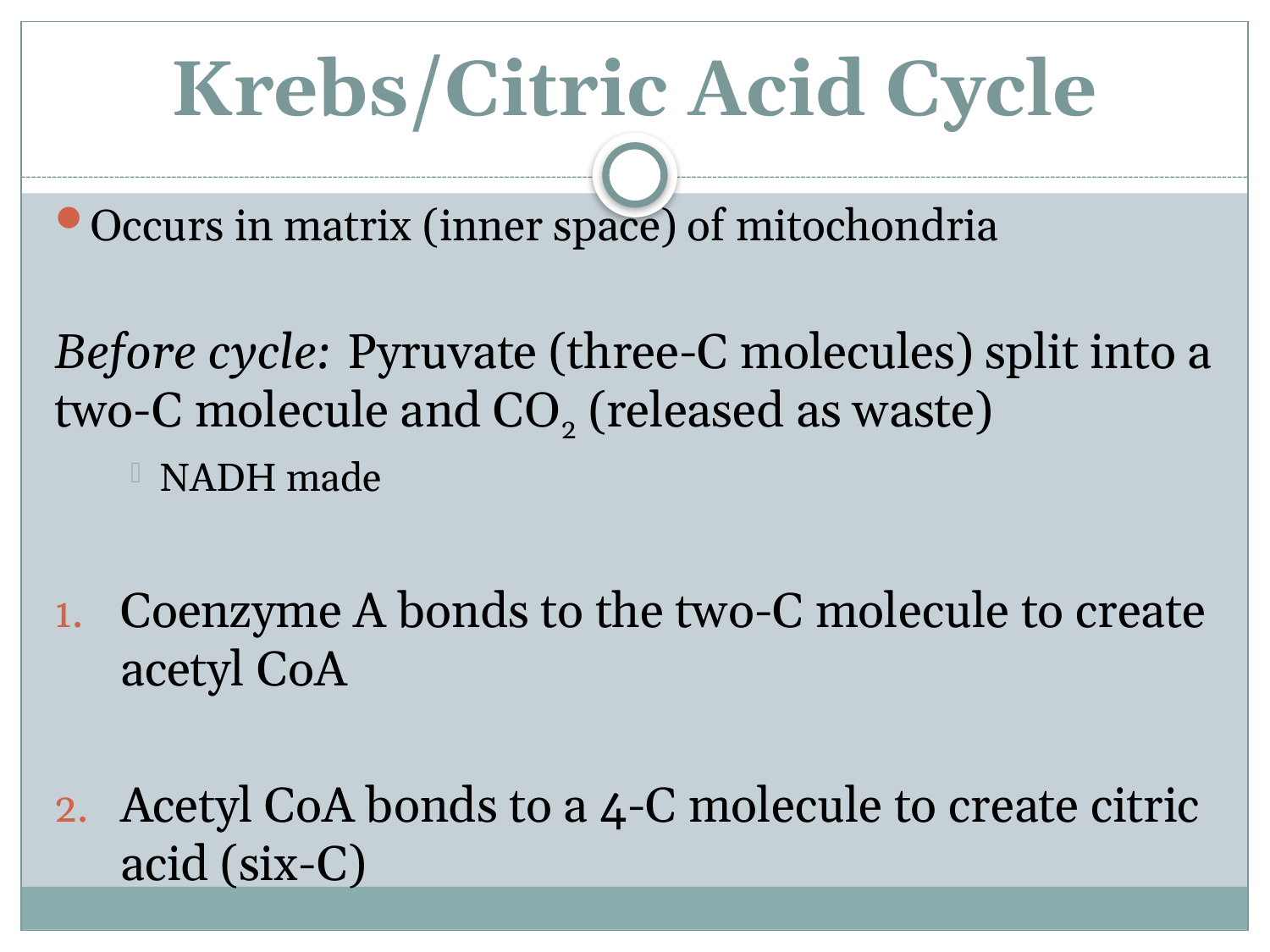

# Krebs/Citric Acid Cycle
Occurs in matrix (inner space) of mitochondria

Before cycle: Pyruvate (three-C molecules) split into a two-C molecule and CO2 (released as waste)
NADH made

Coenzyme A bonds to the two-C molecule to create acetyl CoA

Acetyl CoA bonds to a 4-C molecule to create citric acid (six-C)